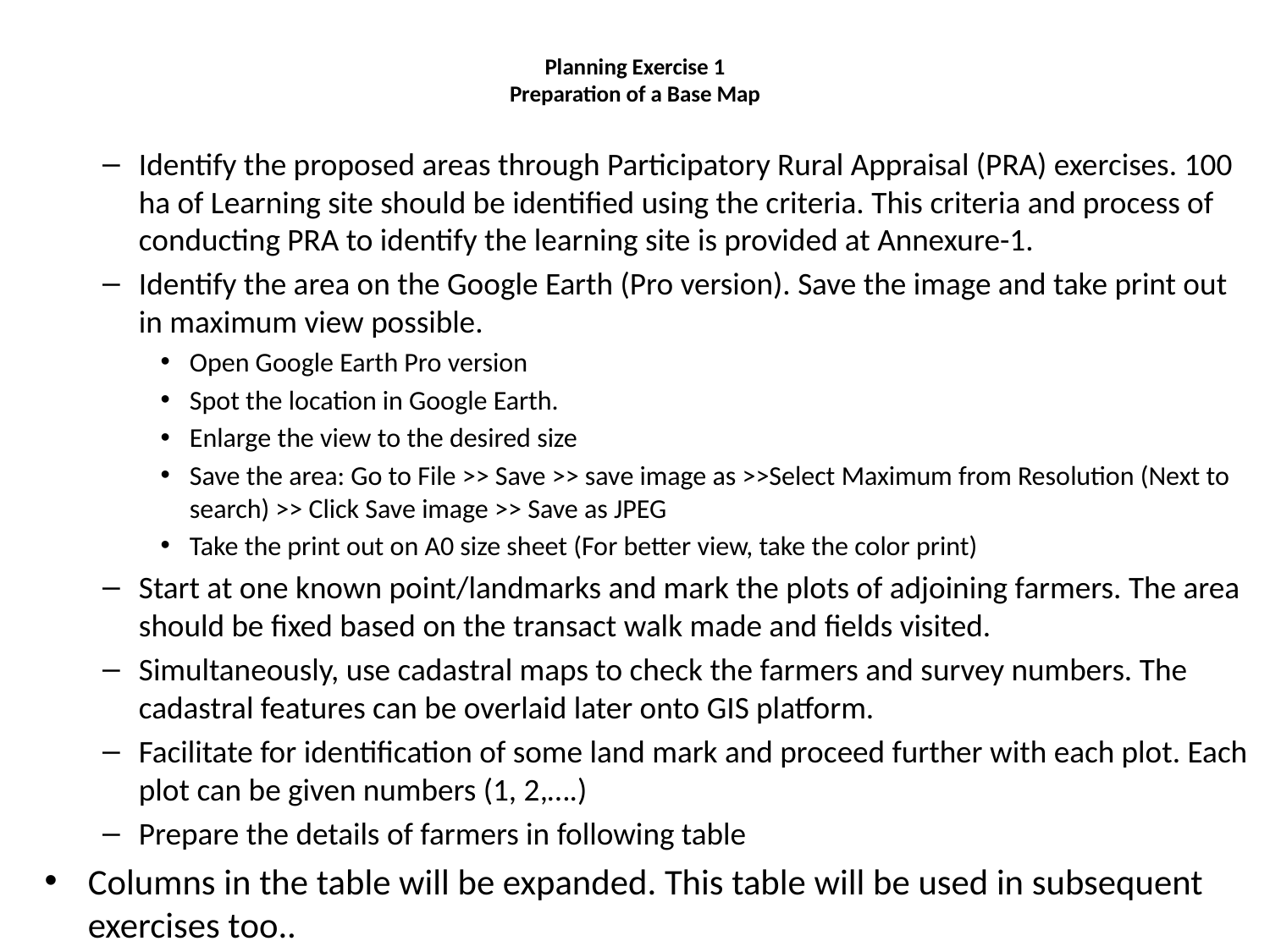

# Planning Exercise 1 Preparation of a Base Map
Identify the proposed areas through Participatory Rural Appraisal (PRA) exercises. 100 ha of Learning site should be identified using the criteria. This criteria and process of conducting PRA to identify the learning site is provided at Annexure-1.
Identify the area on the Google Earth (Pro version). Save the image and take print out in maximum view possible.
Open Google Earth Pro version
Spot the location in Google Earth.
Enlarge the view to the desired size
Save the area: Go to File >> Save >> save image as >>Select Maximum from Resolution (Next to search) >> Click Save image >> Save as JPEG
Take the print out on A0 size sheet (For better view, take the color print)
Start at one known point/landmarks and mark the plots of adjoining farmers. The area should be fixed based on the transact walk made and fields visited.
Simultaneously, use cadastral maps to check the farmers and survey numbers. The cadastral features can be overlaid later onto GIS platform.
Facilitate for identification of some land mark and proceed further with each plot. Each plot can be given numbers (1, 2,….)
Prepare the details of farmers in following table
Columns in the table will be expanded. This table will be used in subsequent exercises too..